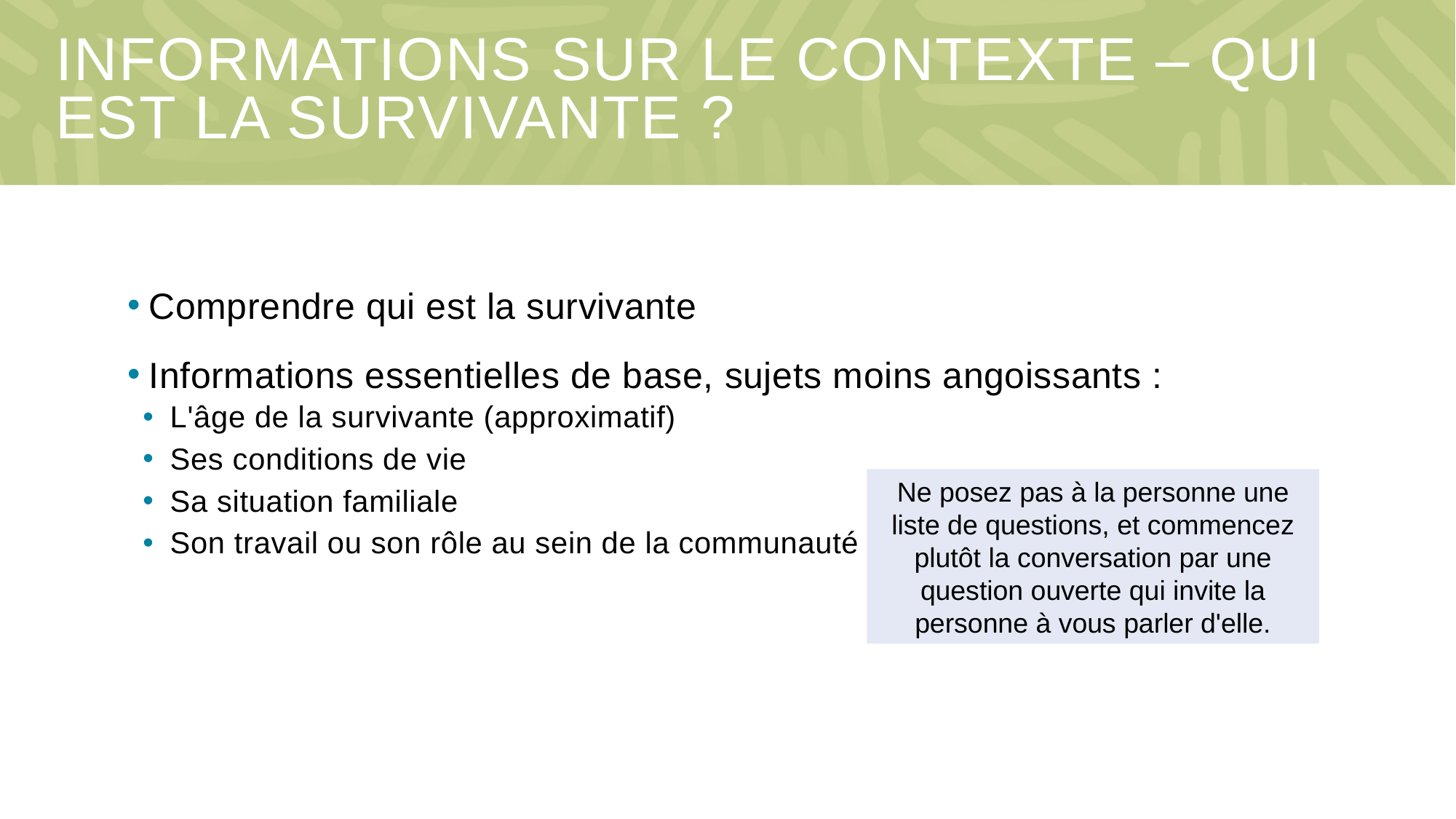

# INFORMATIONS SUR LE CONTEXTE – Qui est la SURVIVANTE ?
Comprendre qui est la survivante
Informations essentielles de base, sujets moins angoissants :
L'âge de la survivante (approximatif)
Ses conditions de vie
Sa situation familiale
Son travail ou son rôle au sein de la communauté
Ne posez pas à la personne une liste de questions, et commencez plutôt la conversation par une question ouverte qui invite la personne à vous parler d'elle.